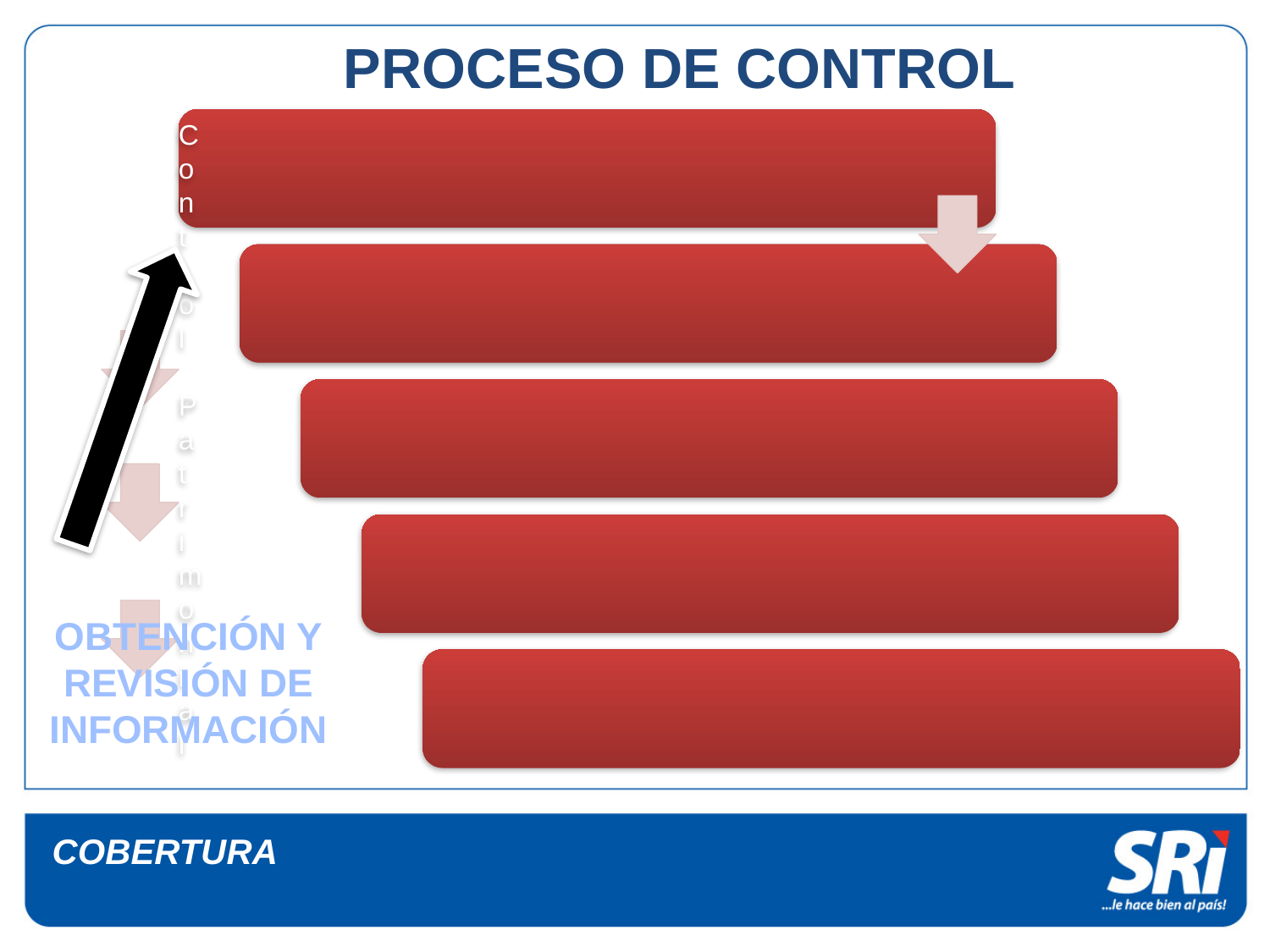

PROCESO DE CONTROL

OBTENCIÓN Y REVISIÓN DE INFORMACIÓN
COBERTURA